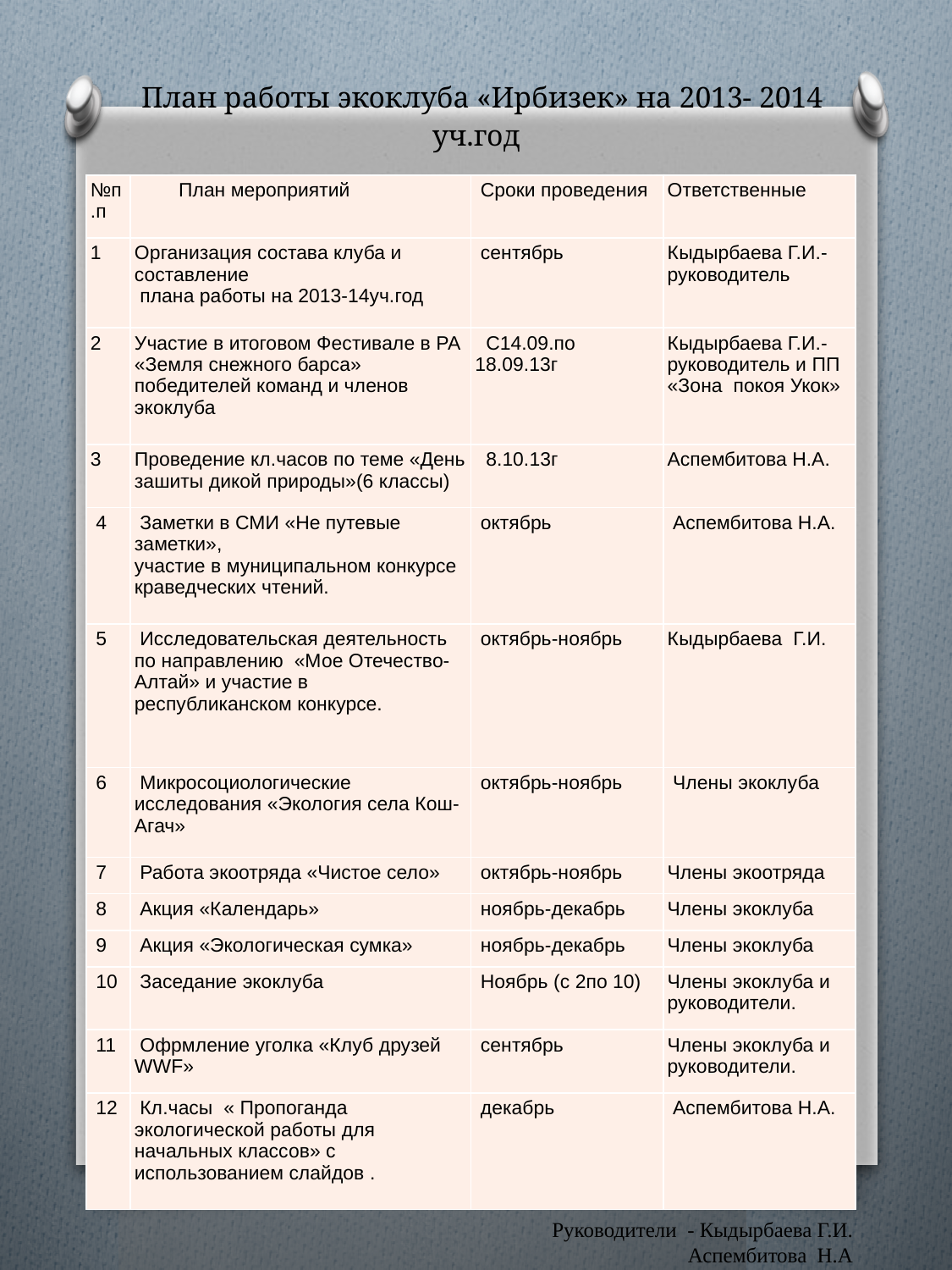

# План работы экоклуба «Ирбизек» на 2013- 2014 уч.год
| №п.п | План мероприятий | Сроки проведения | Ответственные |
| --- | --- | --- | --- |
| 1 | Организация состава клуба и составление плана работы на 2013-14уч.год | сентябрь | Кыдырбаева Г.И.-руководитель |
| 2 | Участие в итоговом Фестивале в РА «Земля снежного барса» победителей команд и членов экоклуба | С14.09.по 18.09.13г | Кыдырбаева Г.И.-руководитель и ПП «Зона покоя Укок» |
| 3 | Проведение кл.часов по теме «День зашиты дикой природы»(6 классы) | 8.10.13г | Аспембитова Н.А. |
| 4 | Заметки в СМИ «Не путевые заметки», участие в муниципальном конкурсе краведческих чтений. | октябрь | Аспембитова Н.А. |
| 5 | Исследовательская деятельность по направлению «Мое Отечество- Алтай» и участие в республиканском конкурсе. | октябрь-ноябрь | Кыдырбаева Г.И. |
| 6 | Микросоциологические исследования «Экология села Кош-Агач» | октябрь-ноябрь | Члены экоклуба |
| 7 | Работа экоотряда «Чистое село» | октябрь-ноябрь | Члены экоотряда |
| 8 | Акция «Календарь» | ноябрь-декабрь | Члены экоклуба |
| 9 | Акция «Экологическая сумка» | ноябрь-декабрь | Члены экоклуба |
| 10 | Заседание экоклуба | Ноябрь (с 2по 10) | Члены экоклуба и руководители. |
| 11 | Офрмление уголка «Клуб друзей WWF» | сентябрь | Члены экоклуба и руководители. |
| 12 | Кл.часы « Пропоганда экологической работы для начальных классов» с использованием слайдов . | декабрь | Аспембитова Н.А. |
                                               Руководители  - Кыдырбаева Г.И.
                                                                           Аспембитова  Н.А